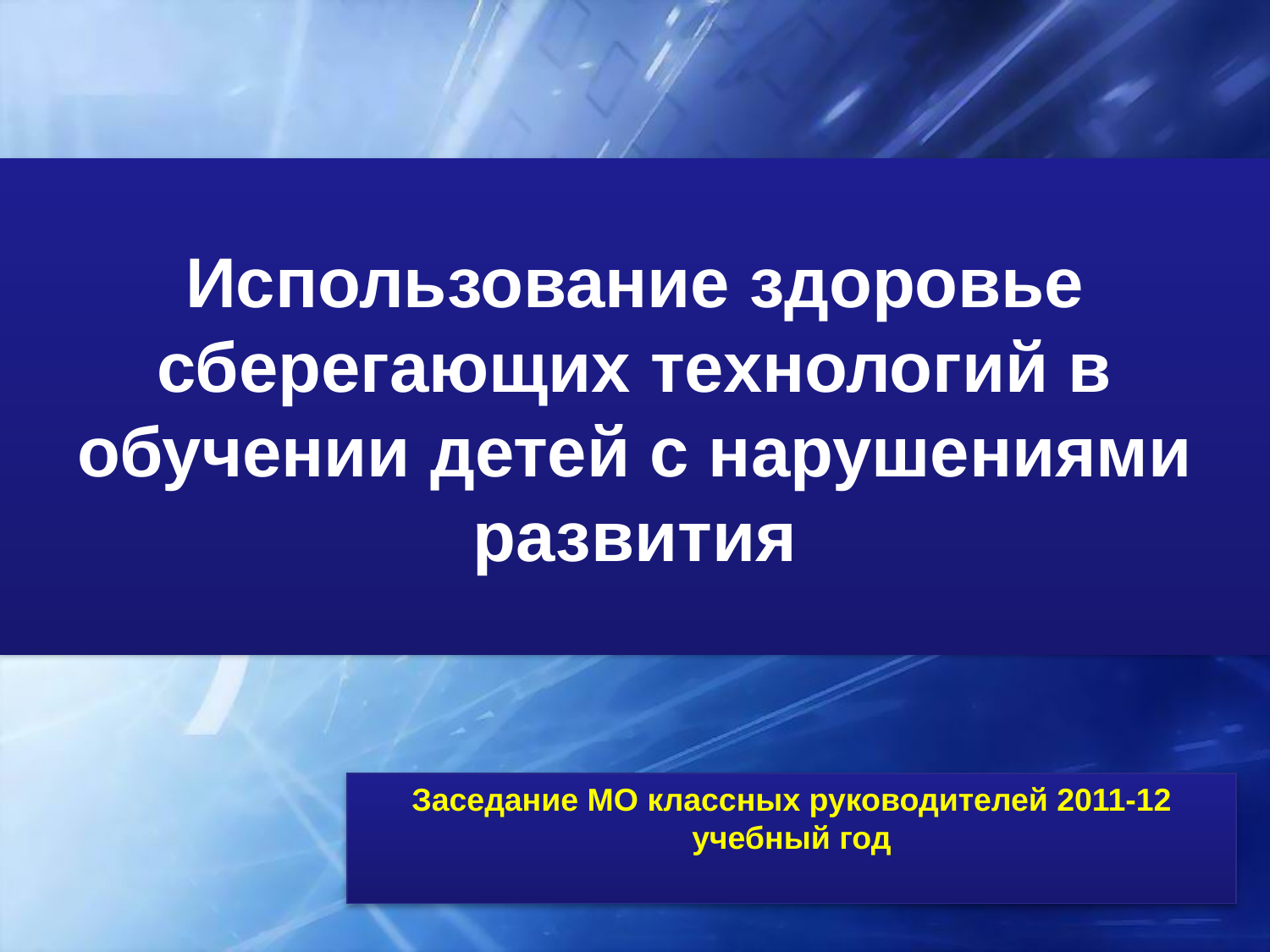

# Использование здоровье сберегающих технологий в обучении детей с нарушениями развития
Заседание МО классных руководителей 2011-12 учебный год